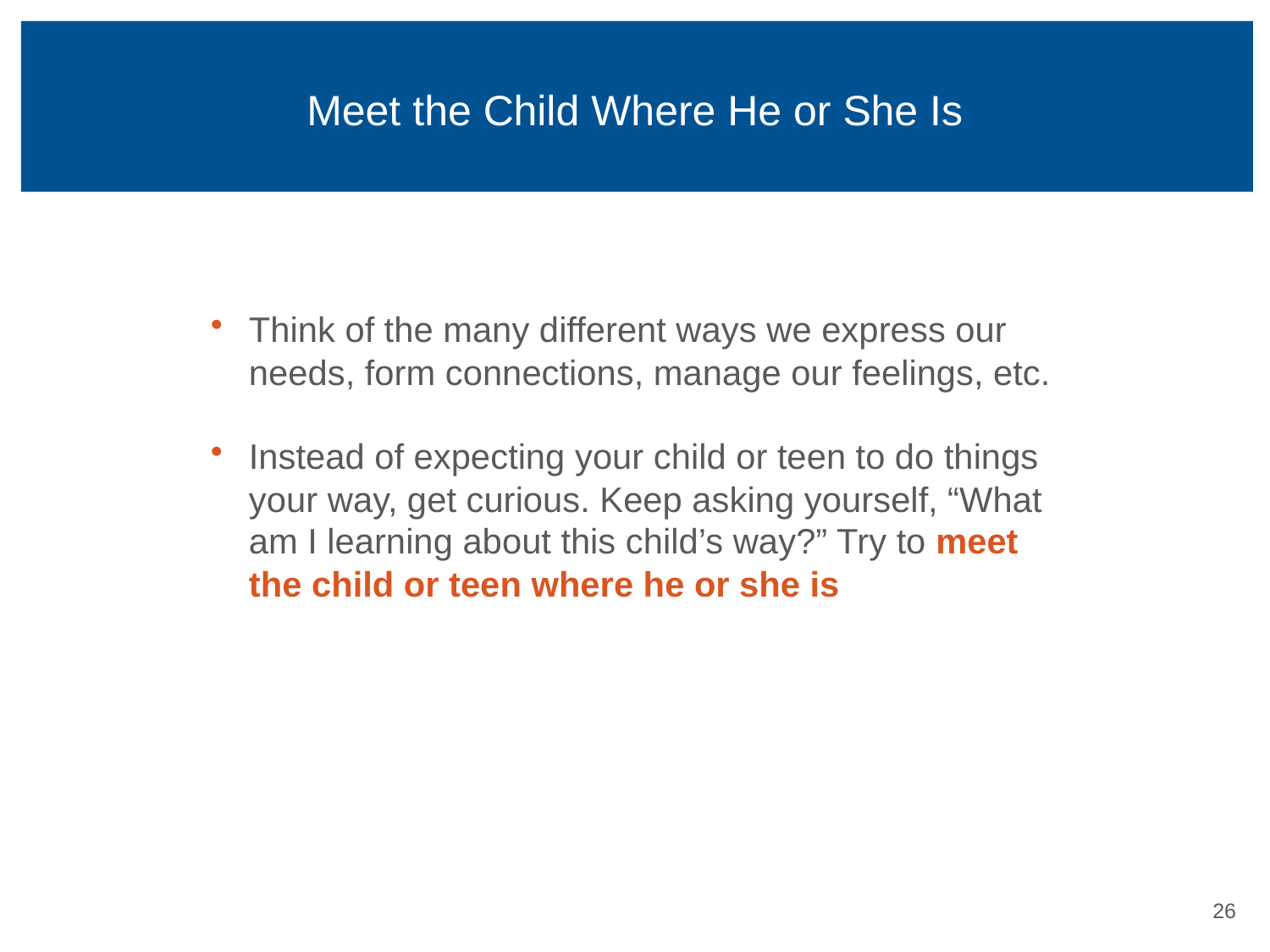

# Meet the Child Where He or She Is
Think of the many different ways we express our needs, form connections, manage our feelings, etc.
Instead of expecting your child or teen to do things your way, get curious. Keep asking yourself, “What am I learning about this child’s way?” Try to meet the child or teen where he or she is
26